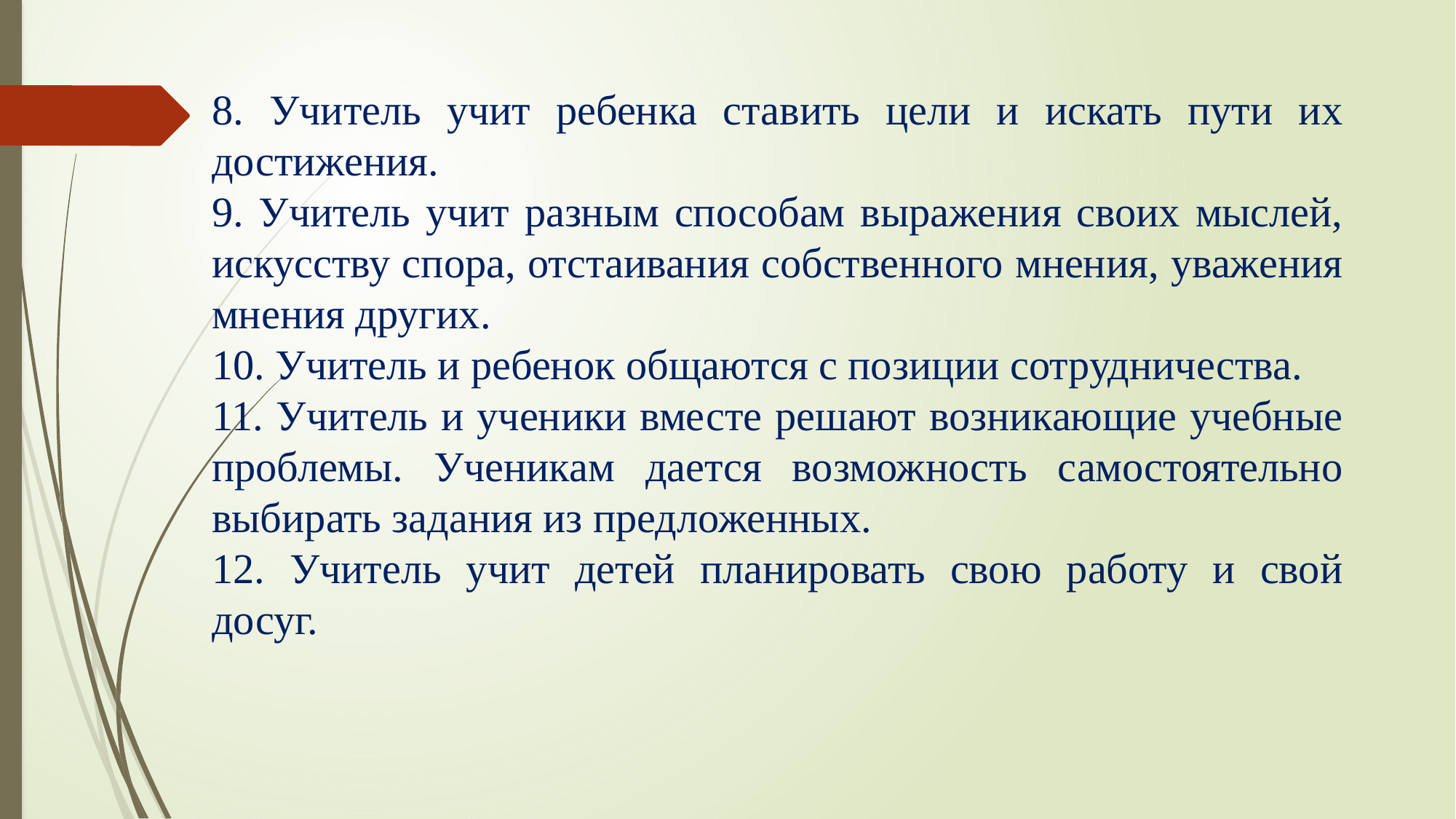

8. Учитель учит ребенка ставить цели и искать пути их достижения.
9. Учитель учит разным способам выражения своих мыслей, искусству спора, отстаивания собственного мнения, уважения мнения других.
10. Учитель и ребенок общаются с позиции сотрудничества.
11. Учитель и ученики вместе решают возникающие учебные проблемы. Ученикам дается возможность самостоятельно выбирать задания из предложенных.
12. Учитель учит детей планировать свою работу и свой досуг.